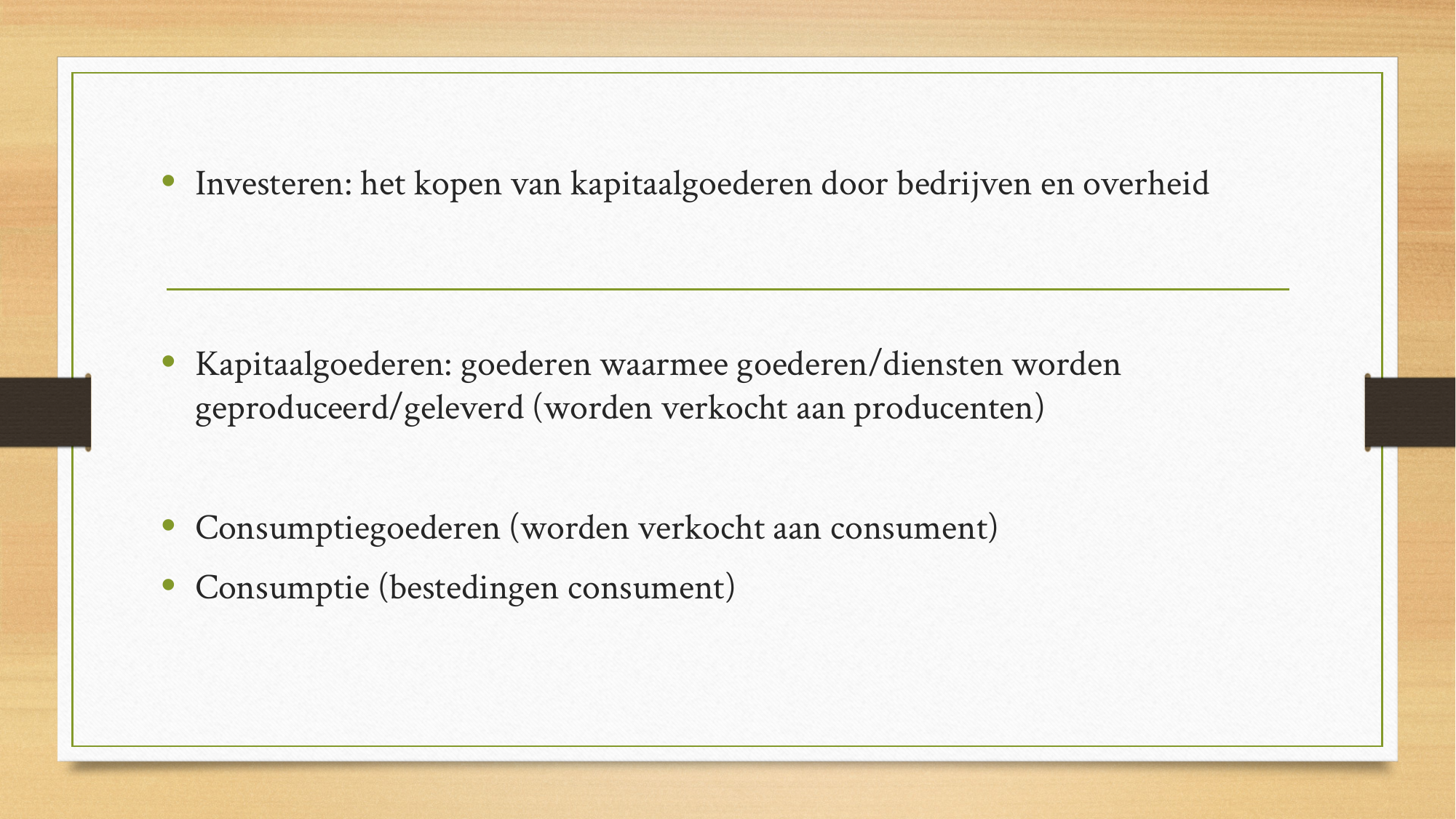

Investeren: het kopen van kapitaalgoederen door bedrijven en overheid

Kapitaalgoederen: goederen waarmee goederen/diensten worden geproduceerd/geleverd (worden verkocht aan producenten)

Consumptiegoederen (worden verkocht aan consument)
Consumptie (bestedingen consument)